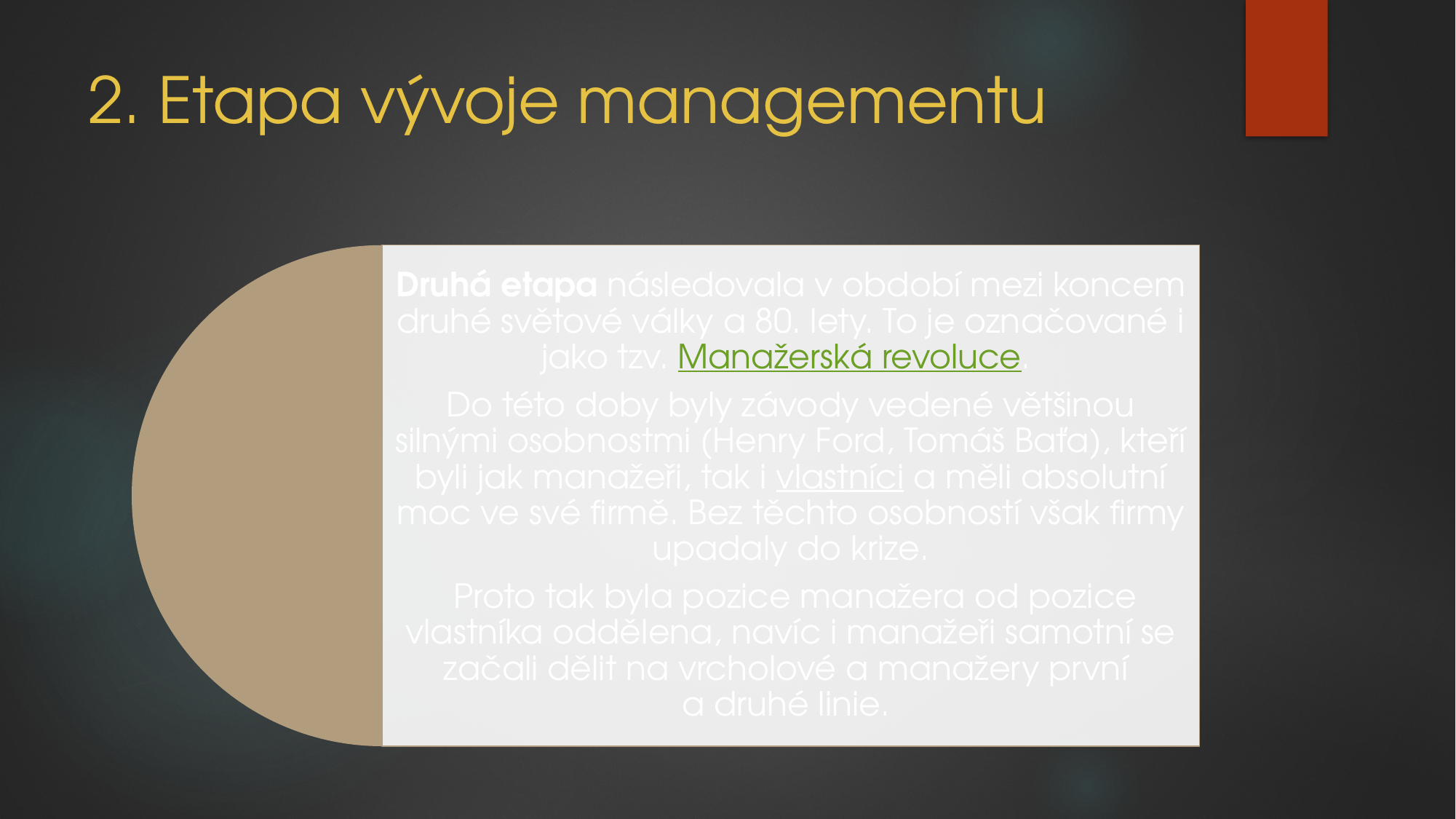

# 2. Etapa vývoje managementu
Druhá etapa následovala v období mezi koncem druhé světové války a 80. lety. To je označované i jako tzv. Manažerská revoluce.
Do této doby byly závody vedené většinou silnými osobnostmi (Henry Ford, Tomáš Baťa), kteří byli jak manažeři, tak i vlastníci a měli absolutní moc ve své firmě. Bez těchto osobností však firmy upadaly do krize.
 Proto tak byla pozice manažera od pozice vlastníka oddělena, navíc i manažeři samotní se začali dělit na vrcholové a manažery první
a druhé linie.